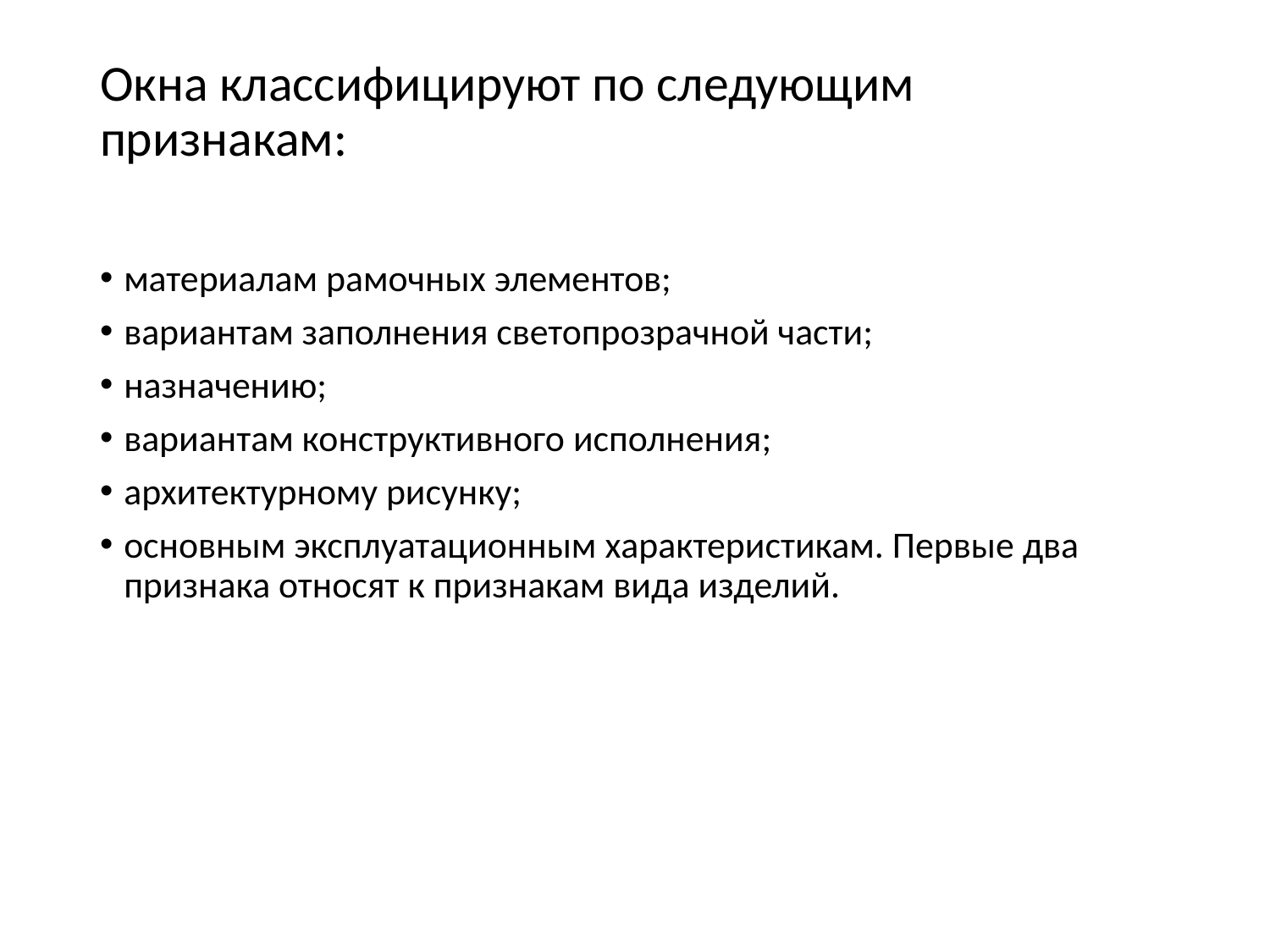

# Окна классифицируют по следующим признакам:
материалам рамочных элементов;
вариантам заполнения светопрозрачной части;
назначению;
вариантам конструктивного исполнения;
архитектурному рисунку;
основным эксплуатационным характеристикам. Первые два признака относят к признакам вида изделий.